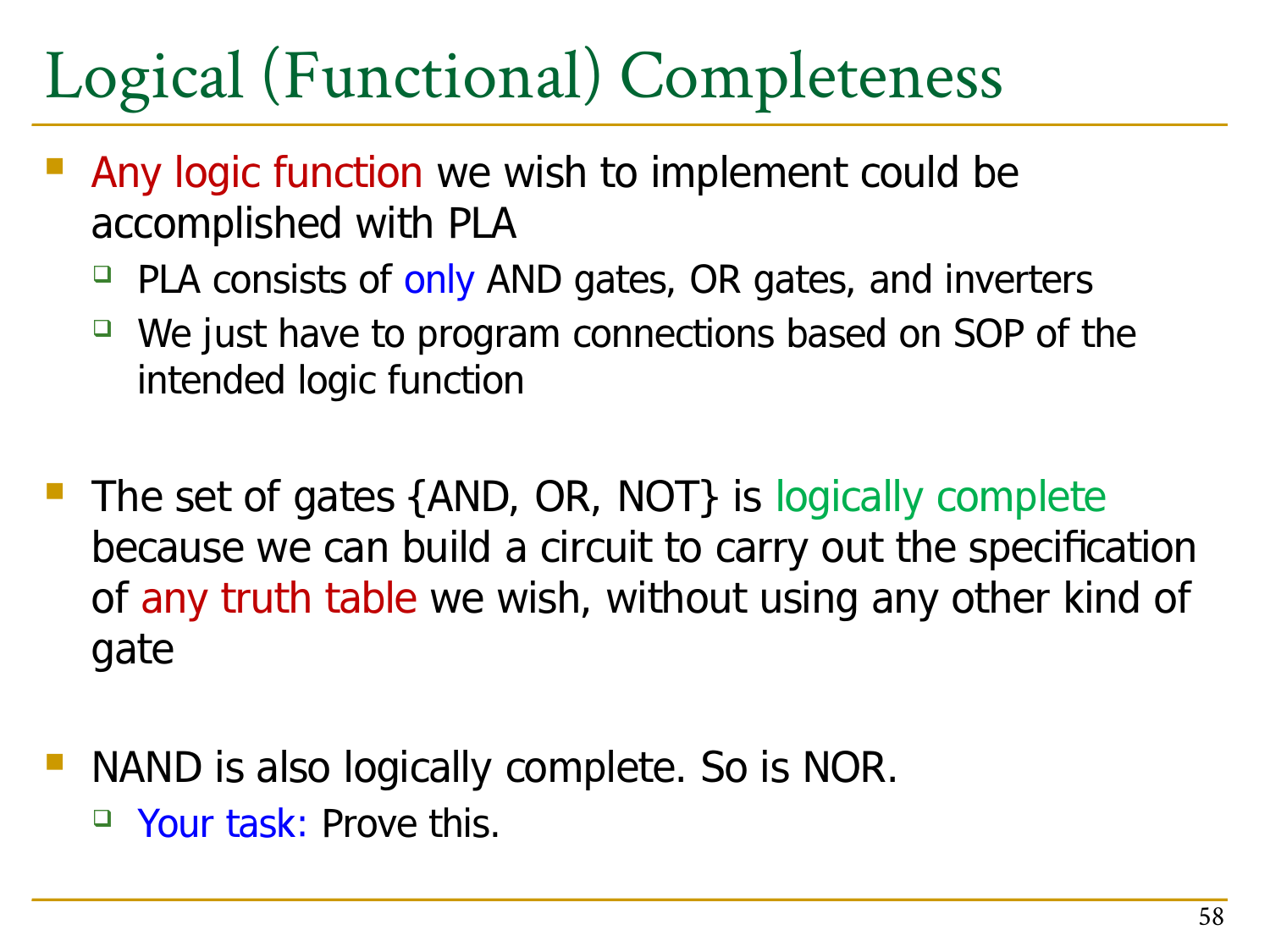

# Logical (Functional) Completeness
Any logic function we wish to implement could be accomplished with PLA
PLA consists of only AND gates, OR gates, and inverters
We just have to program connections based on SOP of the intended logic function

The set of gates {AND, OR, NOT} is logically complete because we can build a circuit to carry out the specification of any truth table we wish, without using any other kind of gate

NAND is also logically complete. So is NOR.
Your task: Prove this.

58